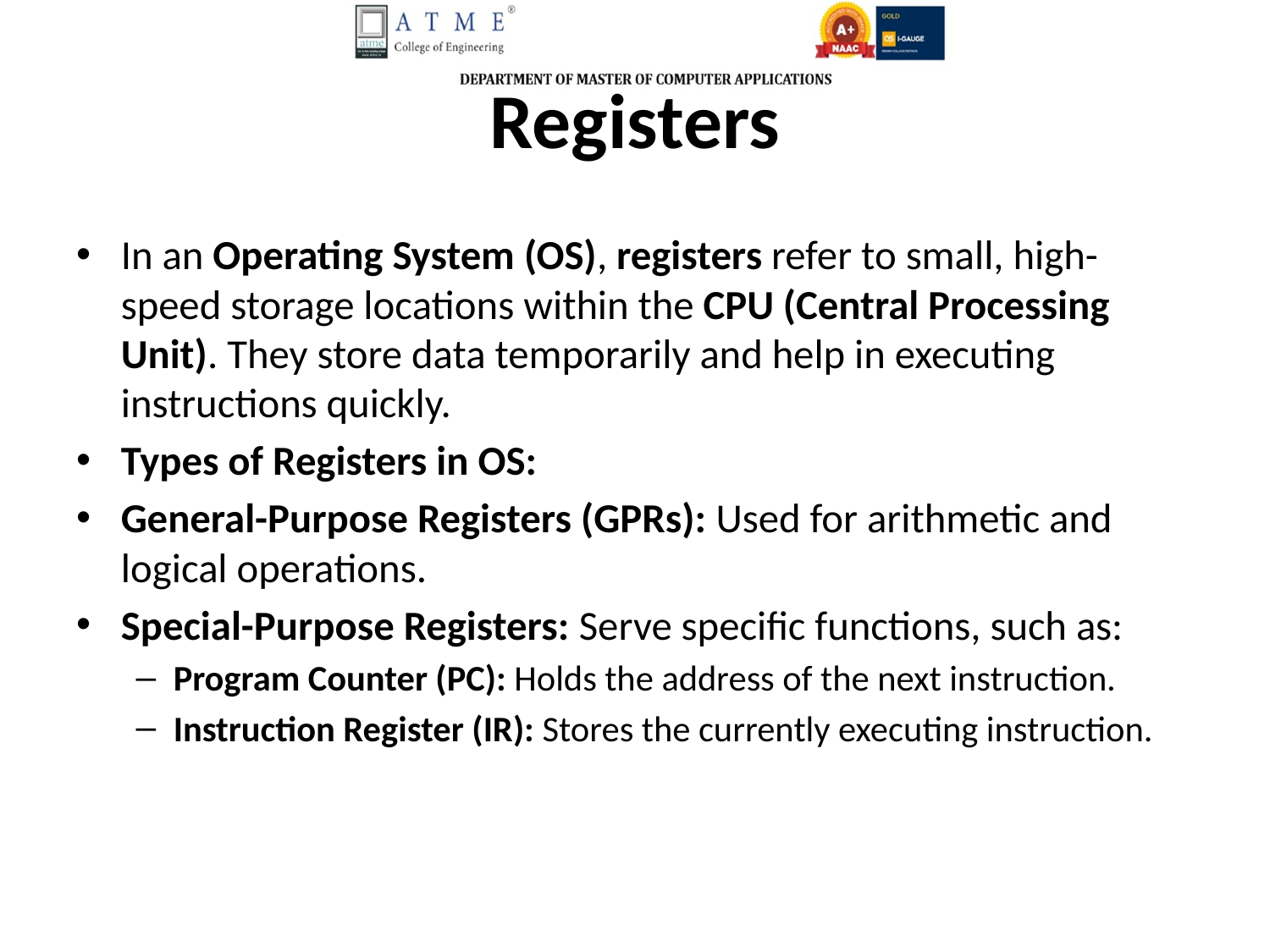

# Registers
In an Operating System (OS), registers refer to small, high-speed storage locations within the CPU (Central Processing Unit). They store data temporarily and help in executing instructions quickly.
Types of Registers in OS:
General-Purpose Registers (GPRs): Used for arithmetic and logical operations.
Special-Purpose Registers: Serve specific functions, such as:
Program Counter (PC): Holds the address of the next instruction.
Instruction Register (IR): Stores the currently executing instruction.